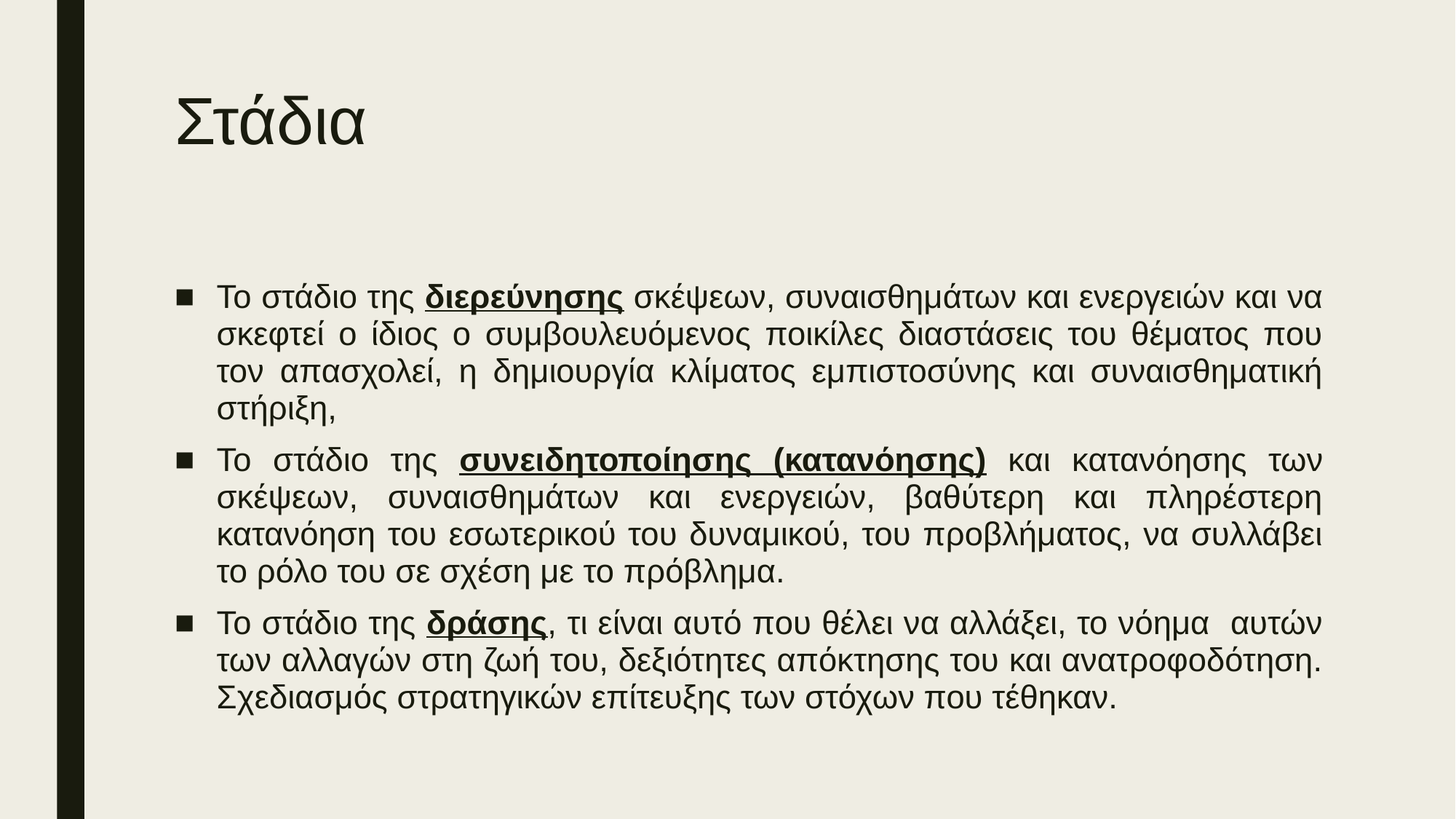

# Στάδια
Το στάδιο της διερεύνησης σκέψεων, συναισθημάτων και ενεργειών και να σκεφτεί ο ίδιος ο συμβουλευόμενος ποικίλες διαστάσεις του θέματος που τον απασχολεί, η δημιουργία κλίματος εμπιστοσύνης και συναισθηματική στήριξη,
Το στάδιο της συνειδητοποίησης (κατανόησης) και κατανόησης των σκέψεων, συναισθημάτων και ενεργειών, βαθύτερη και πληρέστερη κατανόηση του εσωτερικού του δυναμικού, του προβλήματος, να συλλάβει το ρόλο του σε σχέση με το πρόβλημα.
Το στάδιο της δράσης, τι είναι αυτό που θέλει να αλλάξει, το νόημα  αυτών των αλλαγών στη ζωή του, δεξιότητες απόκτησης του και ανατροφοδότηση. Σχεδιασμός στρατηγικών επίτευξης των στόχων που τέθηκαν.